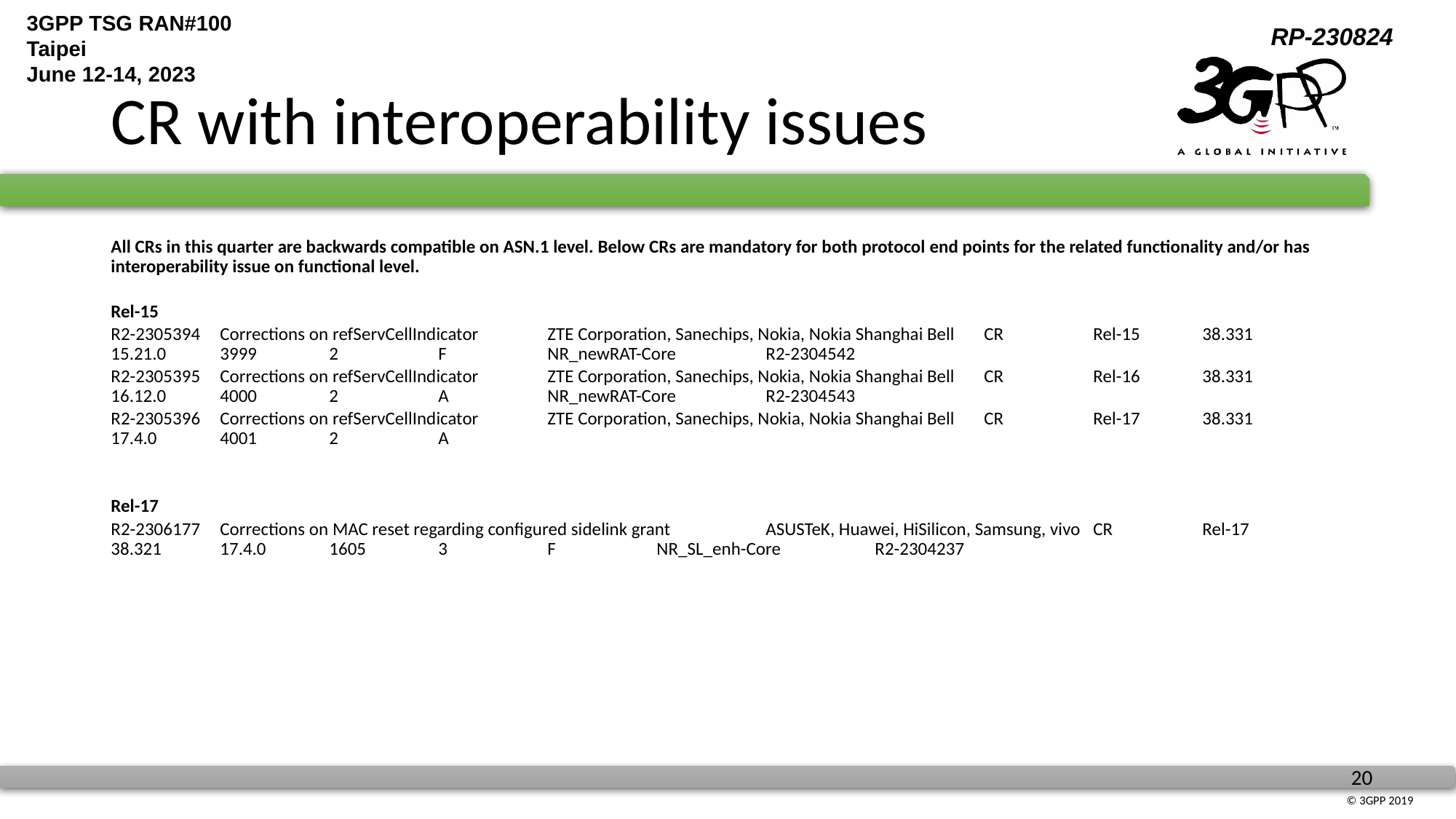

# CR with interoperability issues
All CRs in this quarter are backwards compatible on ASN.1 level. Below CRs are mandatory for both protocol end points for the related functionality and/or has interoperability issue on functional level.

Rel-15
R2-2305394	Corrections on refServCellIndicator	ZTE Corporation, Sanechips, Nokia, Nokia Shanghai Bell	CR	Rel-15	38.331	15.21.0	3999	2	F	NR_newRAT-Core	R2-2304542
R2-2305395	Corrections on refServCellIndicator	ZTE Corporation, Sanechips, Nokia, Nokia Shanghai Bell	CR	Rel-16	38.331	16.12.0	4000	2	A	NR_newRAT-Core	R2-2304543
R2-2305396	Corrections on refServCellIndicator	ZTE Corporation, Sanechips, Nokia, Nokia Shanghai Bell	CR	Rel-17	38.331	17.4.0	4001	2	A

Rel-17
R2-2306177	Corrections on MAC reset regarding configured sidelink grant	ASUSTeK, Huawei, HiSilicon, Samsung, vivo	CR	Rel-17	38.321	17.4.0	1605	3	F	NR_SL_enh-Core	R2-2304237